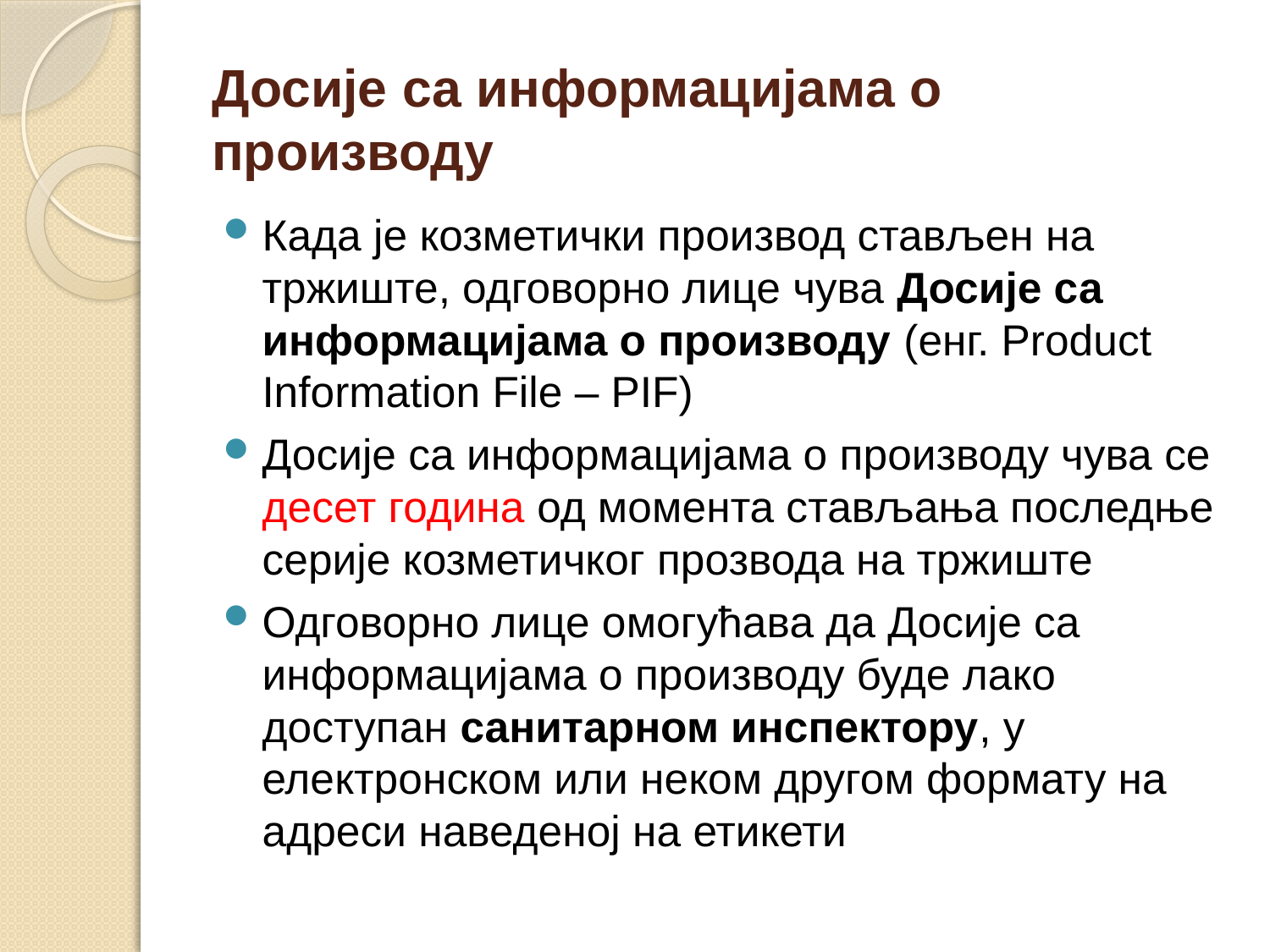

# Досије са информацијама о производу
Када је козметички производ стављен на тржиште, одговорно лице чува Досије са информацијама о производу (енг. Product Information File – PIF)
Досије са информацијама о производу чува се десет година од момента стављања последње серије козметичког прозвода на тржиште
Одговорно лице омогућава да Досије са информацијама о производу буде лако доступан санитарном инспектору, у електронском или неком другом формату на адреси наведеној на етикети